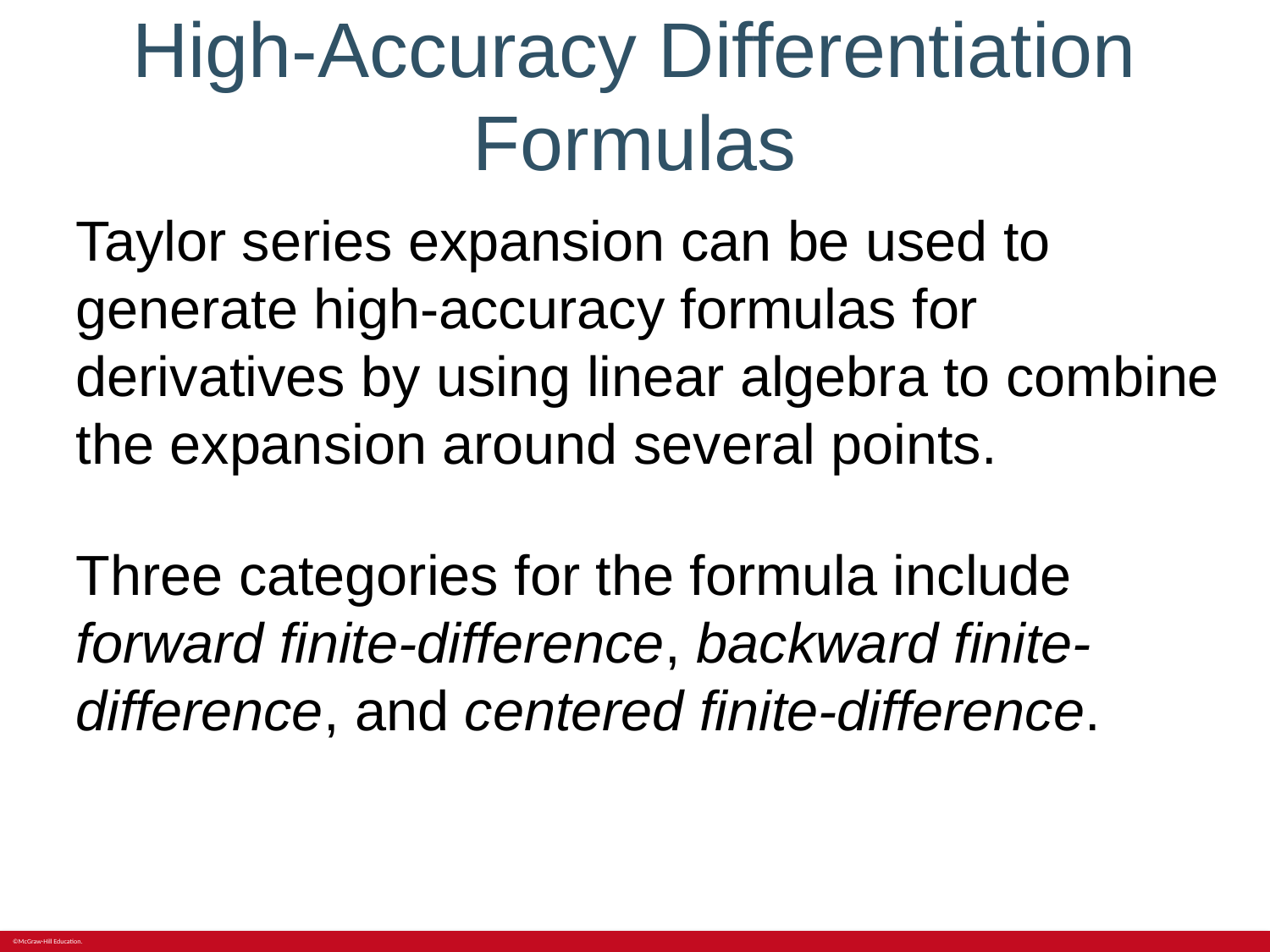

# High-Accuracy Differentiation Formulas
Taylor series expansion can be used to generate high-accuracy formulas for derivatives by using linear algebra to combine the expansion around several points.
Three categories for the formula include forward finite-difference, backward finite-difference, and centered finite-difference.